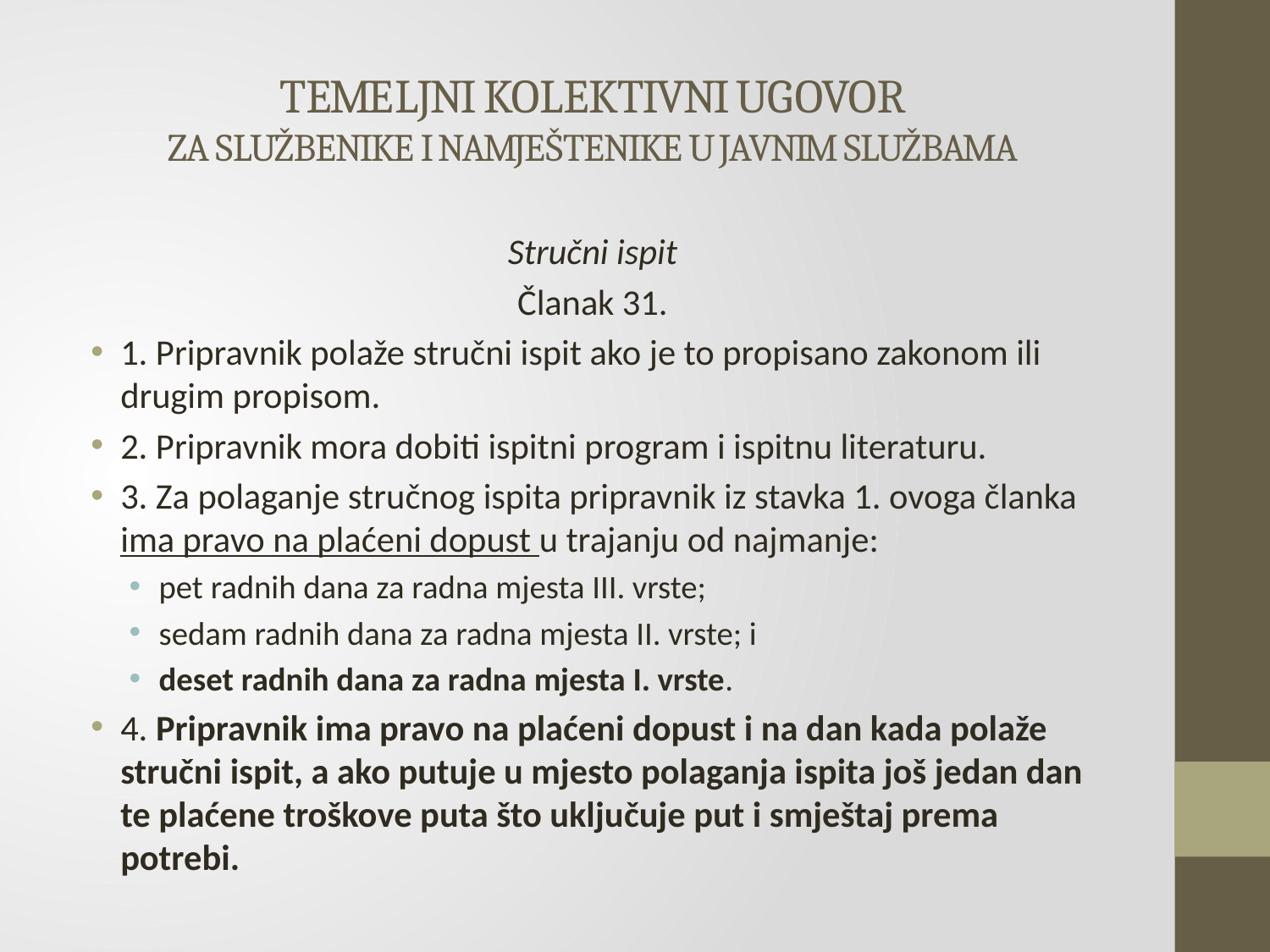

# TEMELJNI KOLEKTIVNI UGOVOR ZA SLUŽBENIKE I NAMJEŠTENIKE U JAVNIM SLUŽBAMA
Stručni ispit
Članak 31.
1. Pripravnik polaže stručni ispit ako je to propisano zakonom ili drugim propisom.
2. Pripravnik mora dobiti ispitni program i ispitnu literaturu.
3. Za polaganje stručnog ispita pripravnik iz stavka 1. ovoga članka ima pravo na plaćeni dopust u trajanju od najmanje:
pet radnih dana za radna mjesta III. vrste;
sedam radnih dana za radna mjesta II. vrste; i
deset radnih dana za radna mjesta I. vrste.
4. Pripravnik ima pravo na plaćeni dopust i na dan kada polaže stručni ispit, a ako putuje u mjesto polaganja ispita još jedan dan te plaćene troškove puta što uključuje put i smještaj prema potrebi.